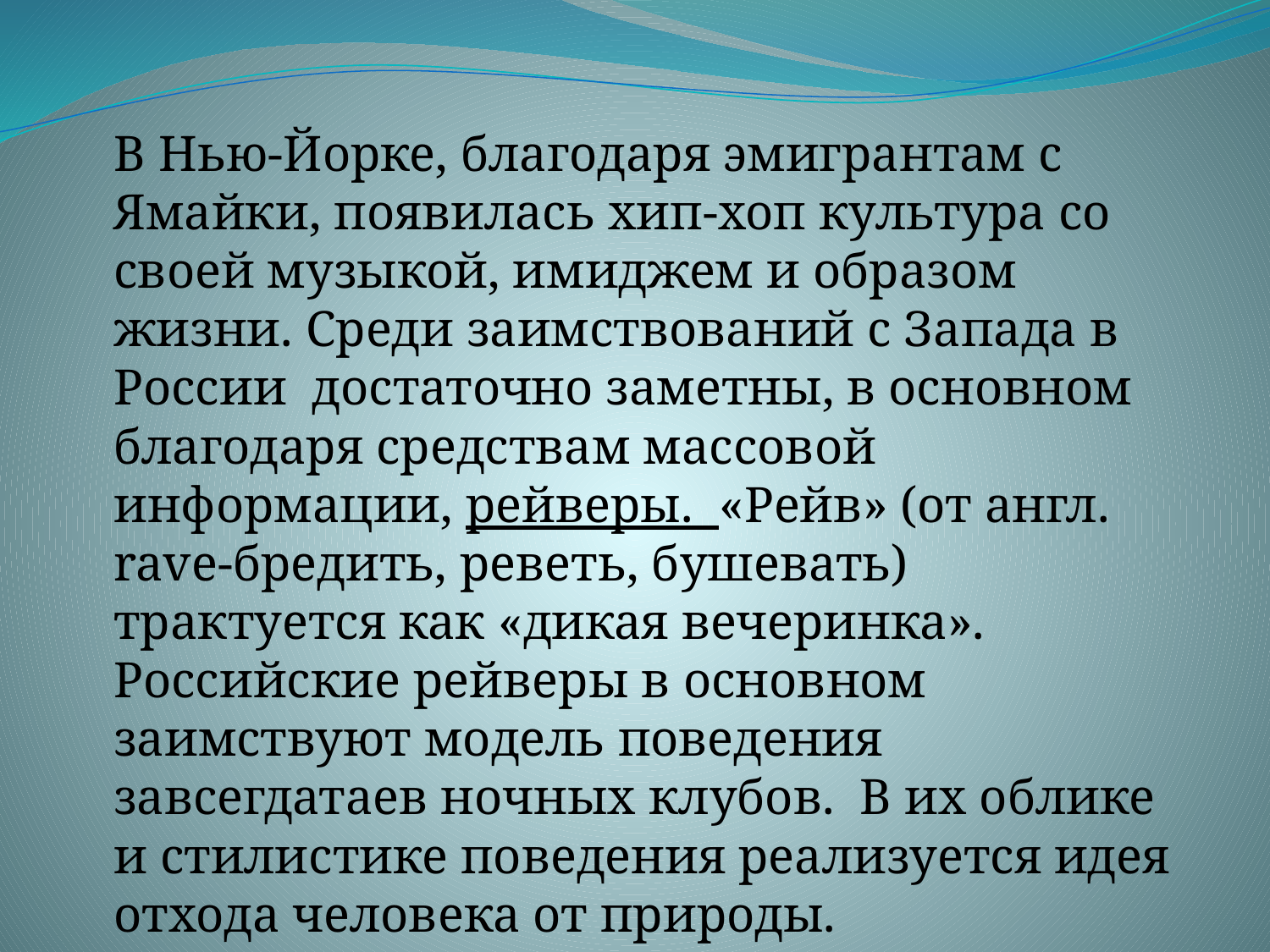

В Нью-Йорке, благодаря эмигрантам с Ямайки, появилась хип-хоп культура со своей музыкой, имиджем и образом жизни. Среди заимствований с Запада в России  достаточно заметны, в основном благодаря средствам массовой информации, рейверы.  «Рейв» (от англ. rave-бредить, реветь, бушевать) трактуется как «дикая вечеринка». Российские рейверы в основном заимствуют модель поведения завсегдатаев ночных клубов.  В их облике и стилистике поведения реализуется идея отхода человека от природы.